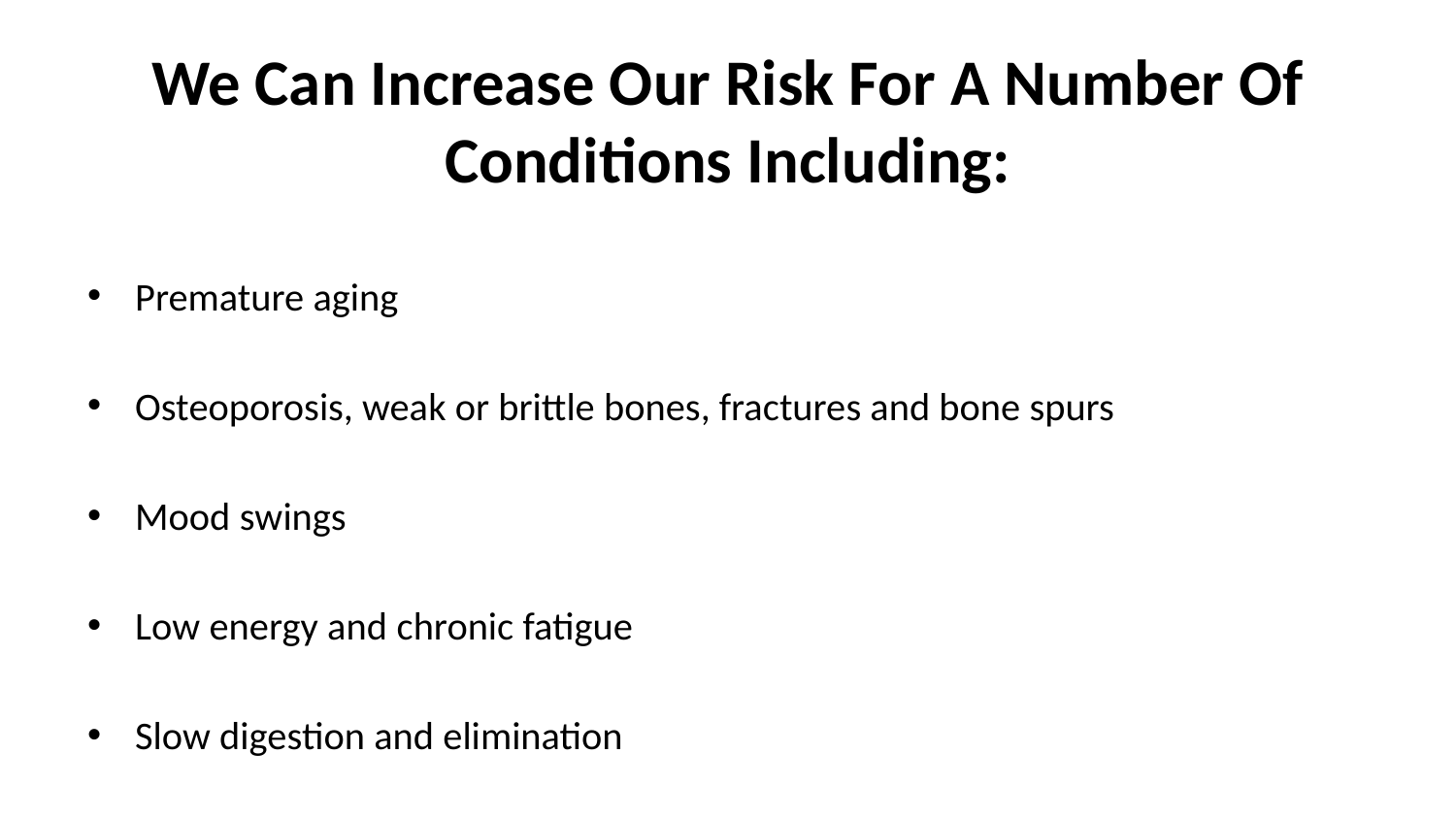

# We Can Increase Our Risk For A Number Of Conditions Including:
Premature aging

Osteoporosis, weak or brittle bones, fractures and bone spurs

Mood swings

Low energy and chronic fatigue

Slow digestion and elimination